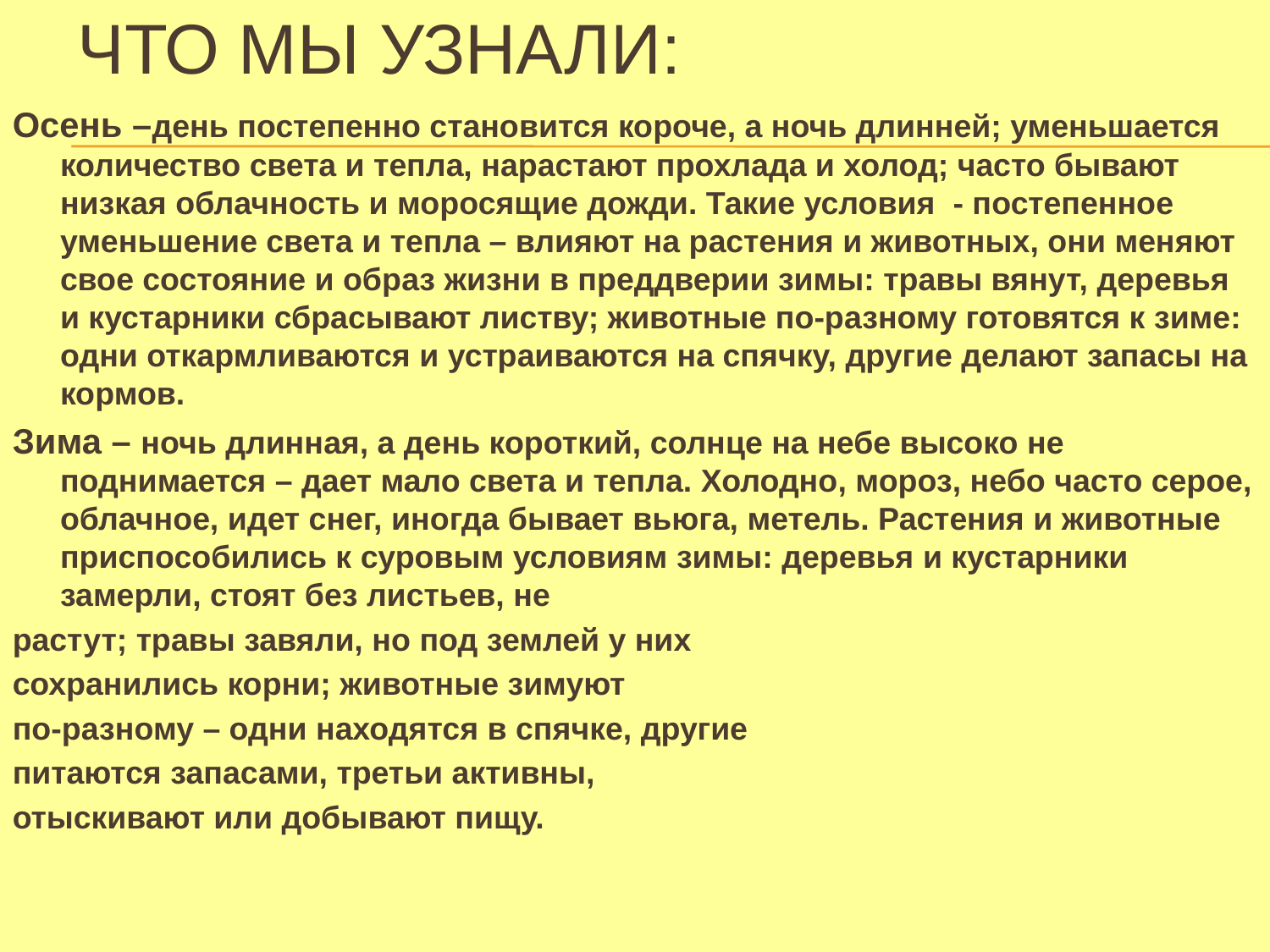

# Что мы узнали:
Осень –день постепенно становится короче, а ночь длинней; уменьшается количество света и тепла, нарастают прохлада и холод; часто бывают низкая облачность и моросящие дожди. Такие условия  - постепенное уменьшение света и тепла – влияют на растения и животных, они меняют свое состояние и образ жизни в преддверии зимы: травы вянут, деревья и кустарники сбрасывают листву; животные по-разному готовятся к зиме: одни откармливаются и устраиваются на спячку, другие делают запасы на кормов.
Зима – ночь длинная, а день короткий, солнце на небе высоко не поднимается – дает мало света и тепла. Холодно, мороз, небо часто серое, облачное, идет снег, иногда бывает вьюга, метель. Растения и животные приспособились к суровым условиям зимы: деревья и кустарники замерли, стоят без листьев, не
растут; травы завяли, но под землей у них
сохранились корни; животные зимуют
по-разному – одни находятся в спячке, другие
питаются запасами, третьи активны,
отыскивают или добывают пищу.